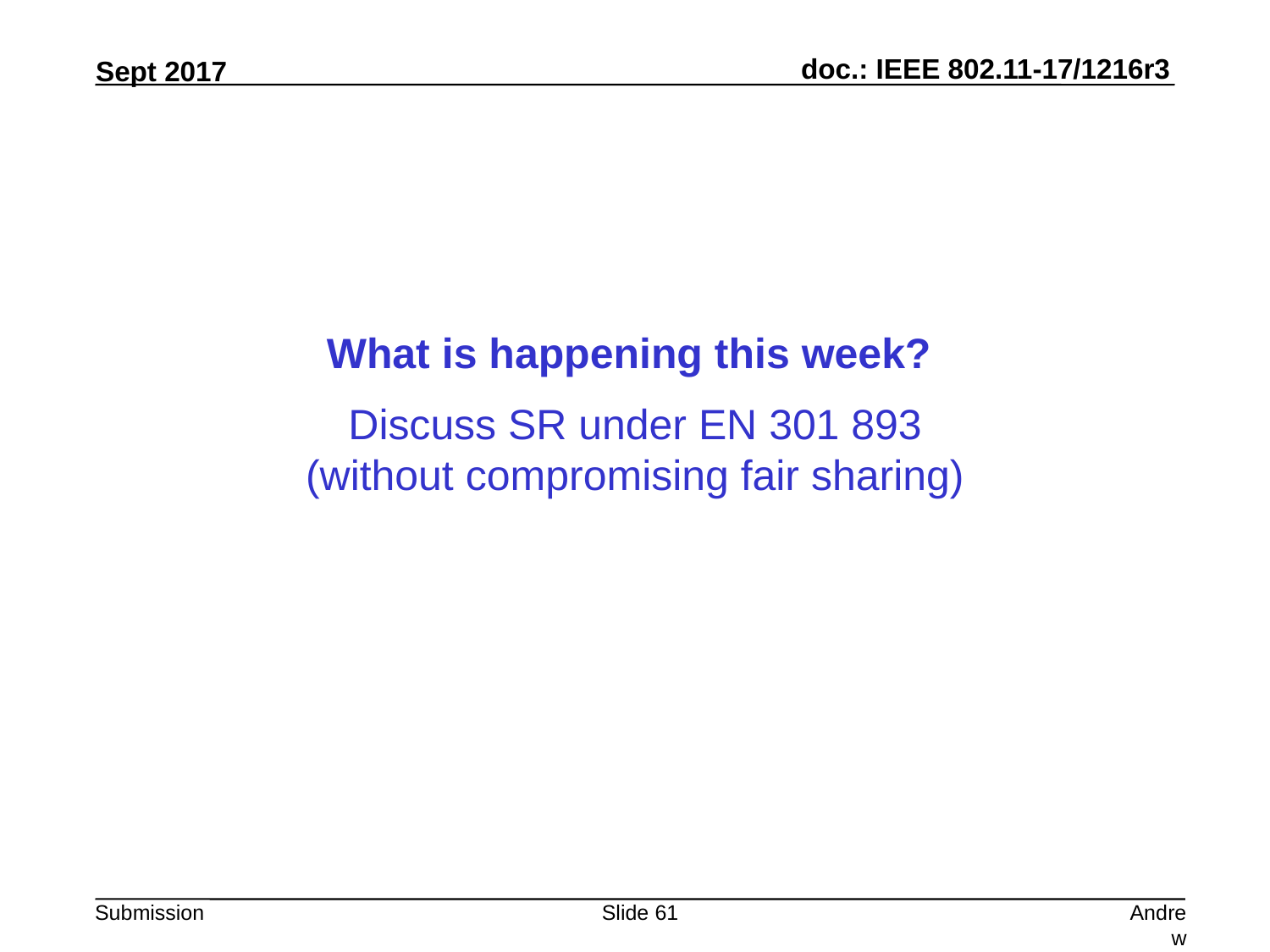

What is happening this week?
Discuss SR under EN 301 893
(without compromising fair sharing)
Slide 61
Andrew Myles, Cisco